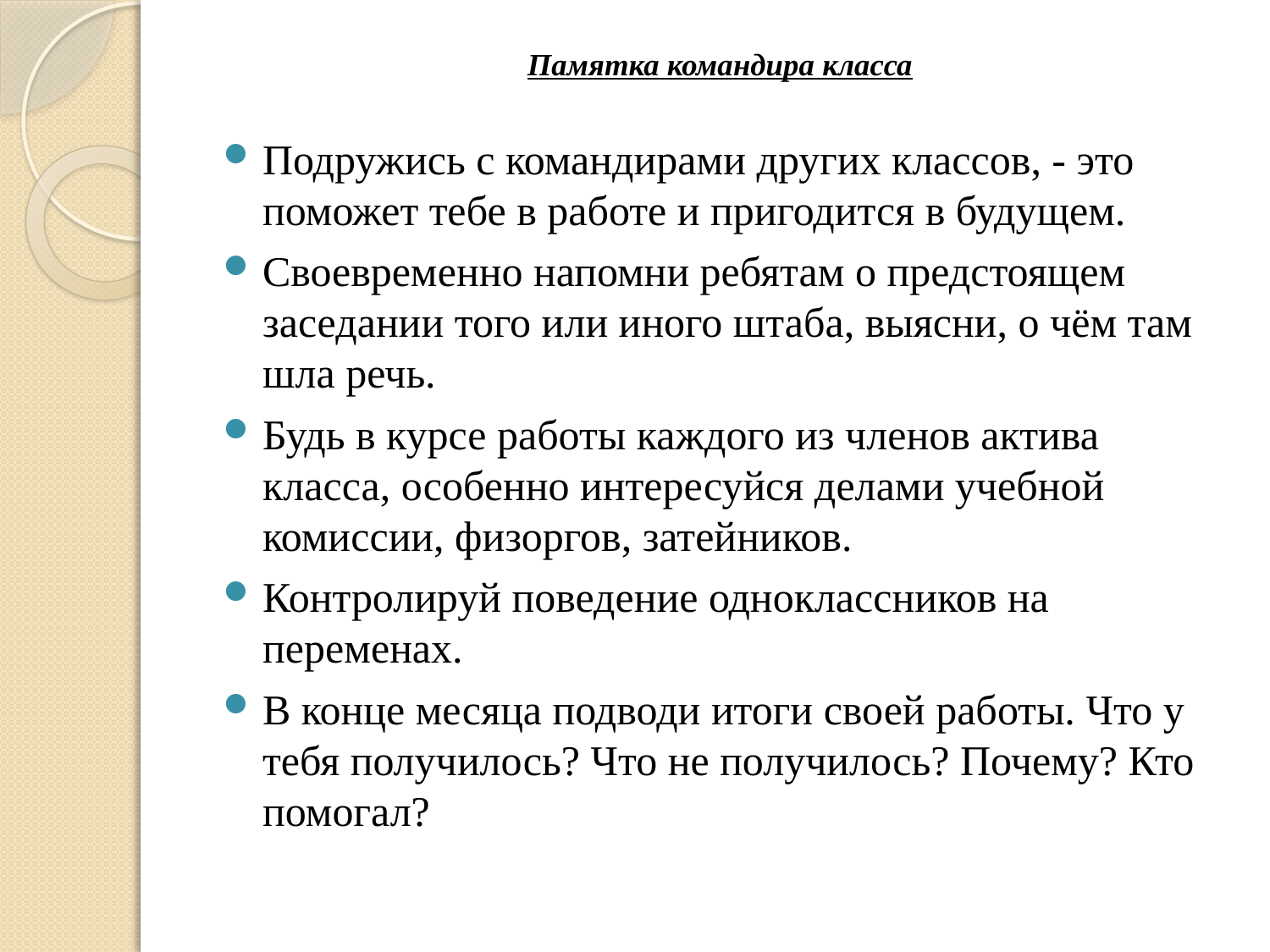

# Памятка командира класса
Подружись с командирами других классов, - это поможет тебе в работе и пригодится в будущем.
Своевременно напомни ребятам о предстоящем заседании того или иного штаба, выясни, о чём там шла речь.
Будь в курсе работы каждого из членов актива класса, особенно интересуйся делами учебной комиссии, физоргов, затейников.
Контролируй поведение одноклассников на переменах.
В конце месяца подводи итоги своей работы. Что у тебя получилось? Что не получилось? Почему? Кто помогал?